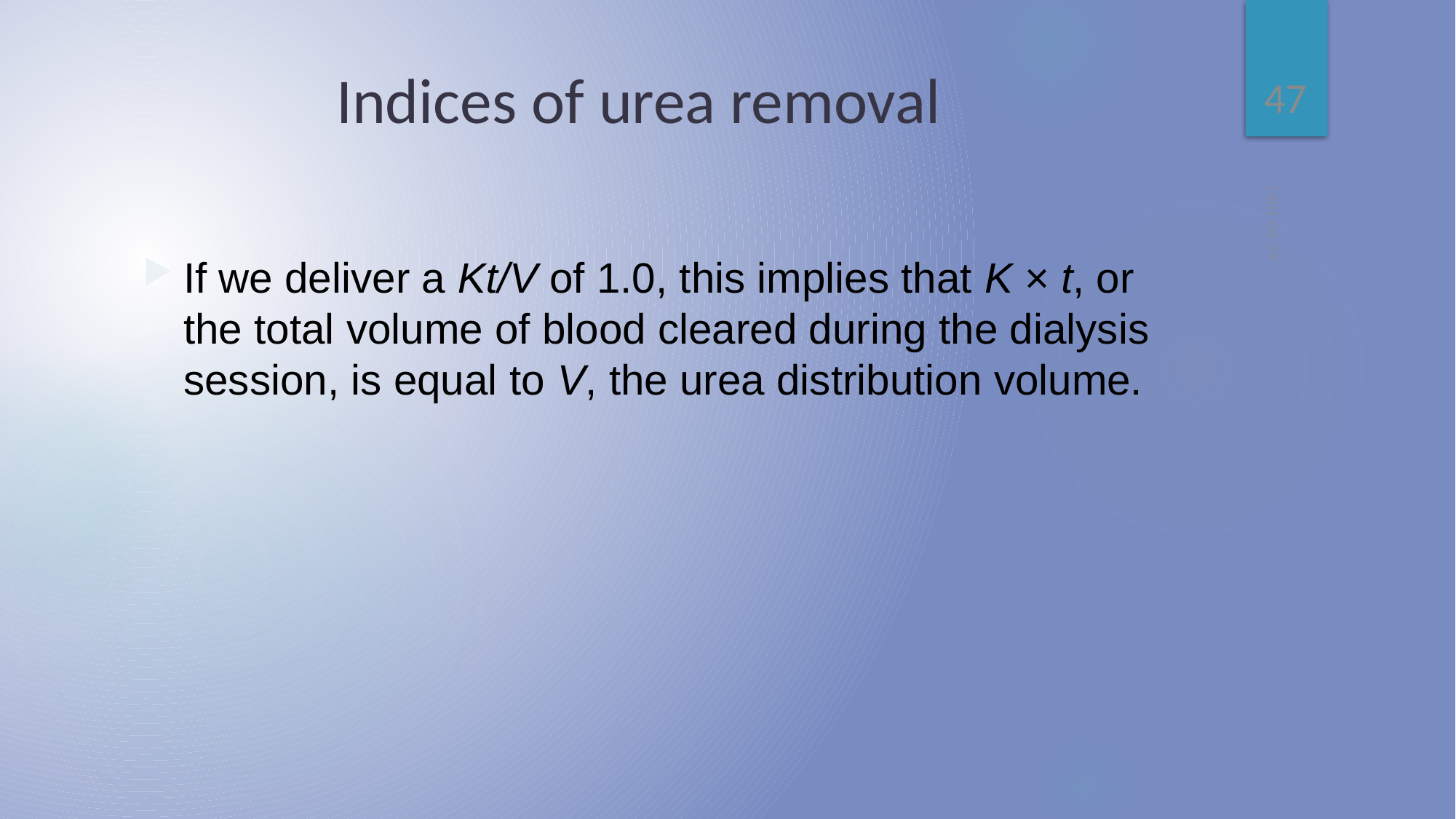

47
# Indices of urea removal
1401.04.09
If we deliver a Kt/V of 1.0, this implies that K × t, or the total volume of blood cleared during the dialysis session, is equal to V, the urea distribution volume.